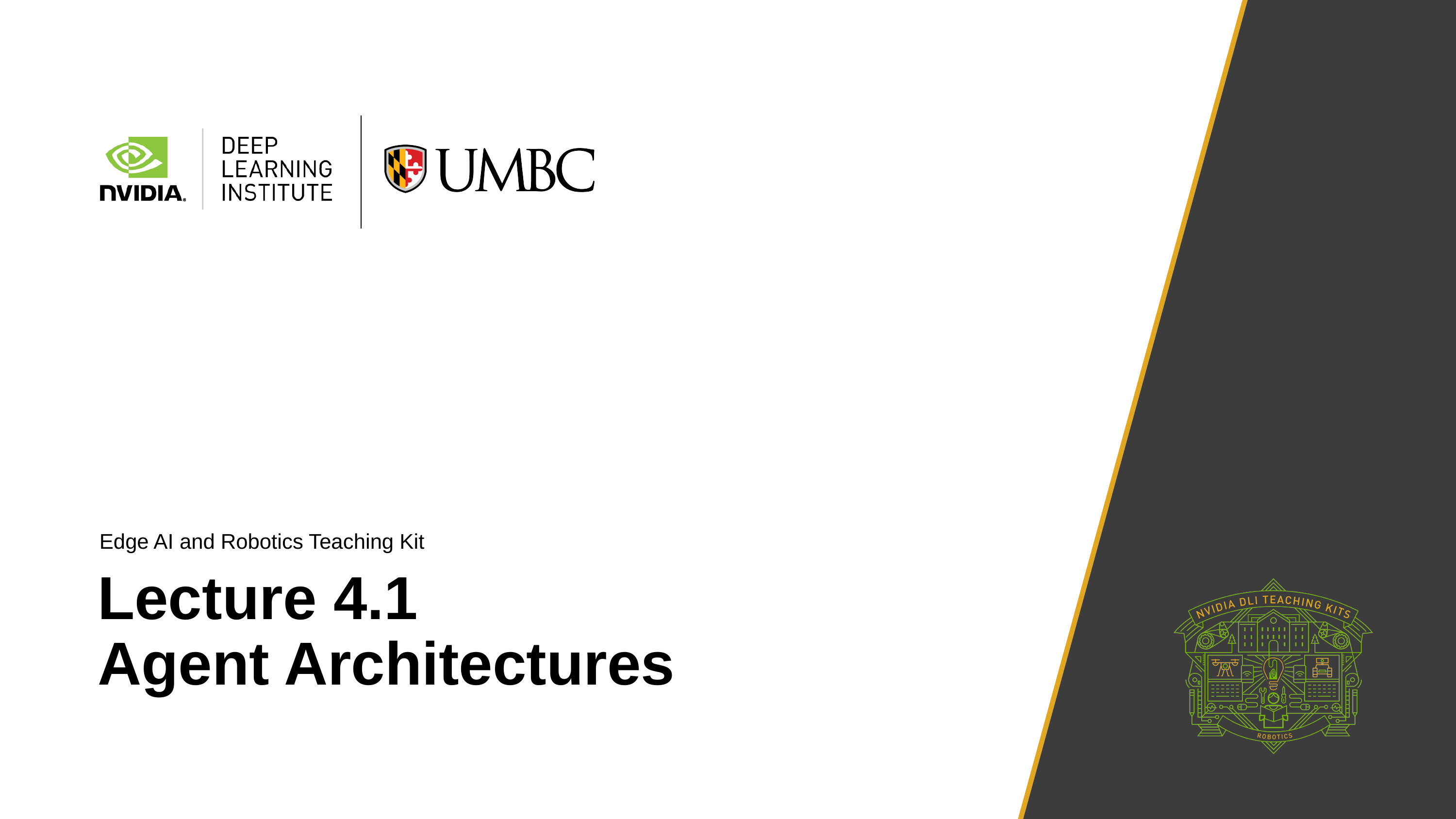

Edge AI and Robotics Teaching Kit
# Lecture 4.1 Agent Architectures